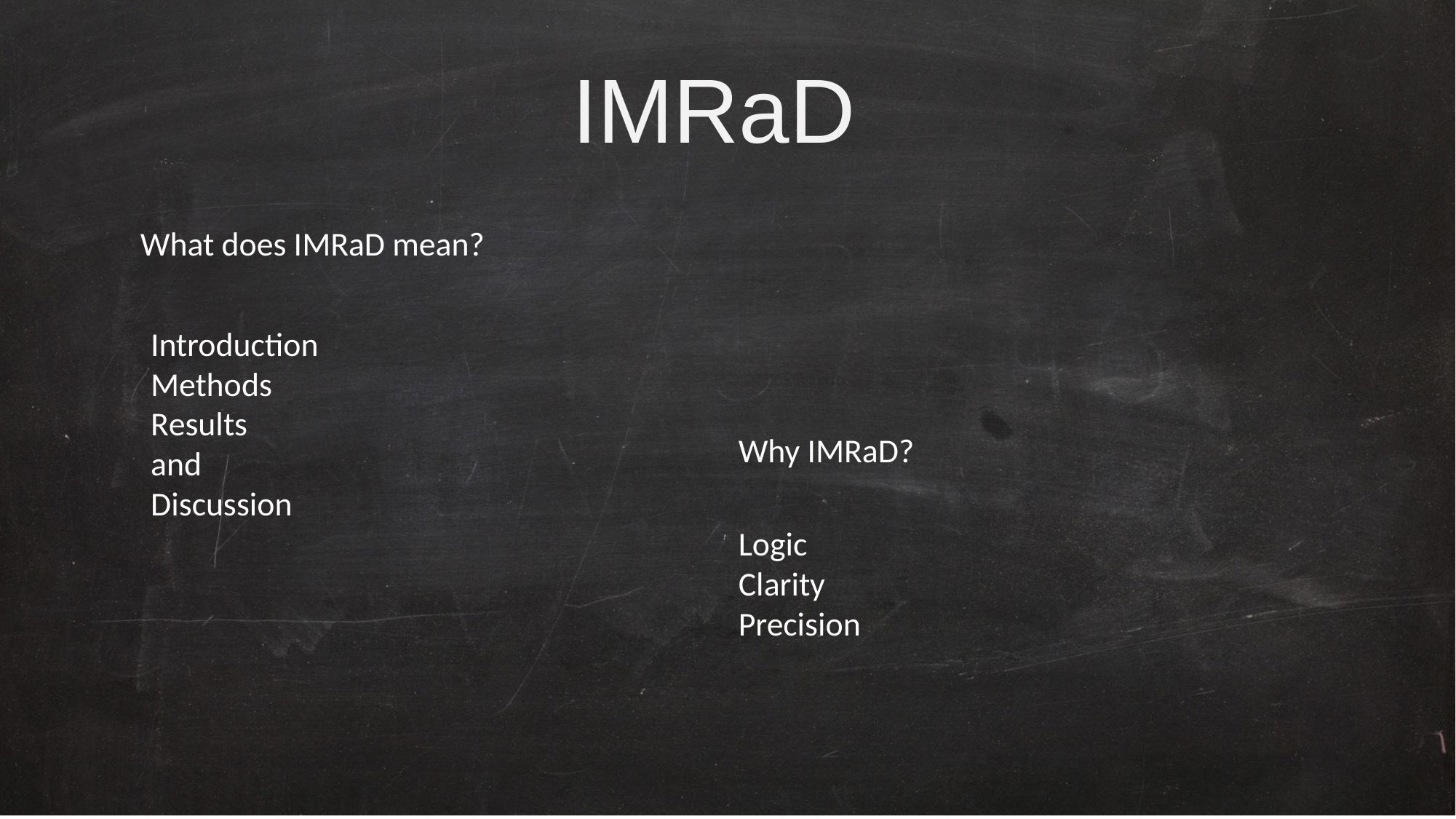

# IMRaD
What does IMRaD mean?
Introduction
Methods
Results
and
Discussion
Why IMRaD?
Logic
Clarity
Precision